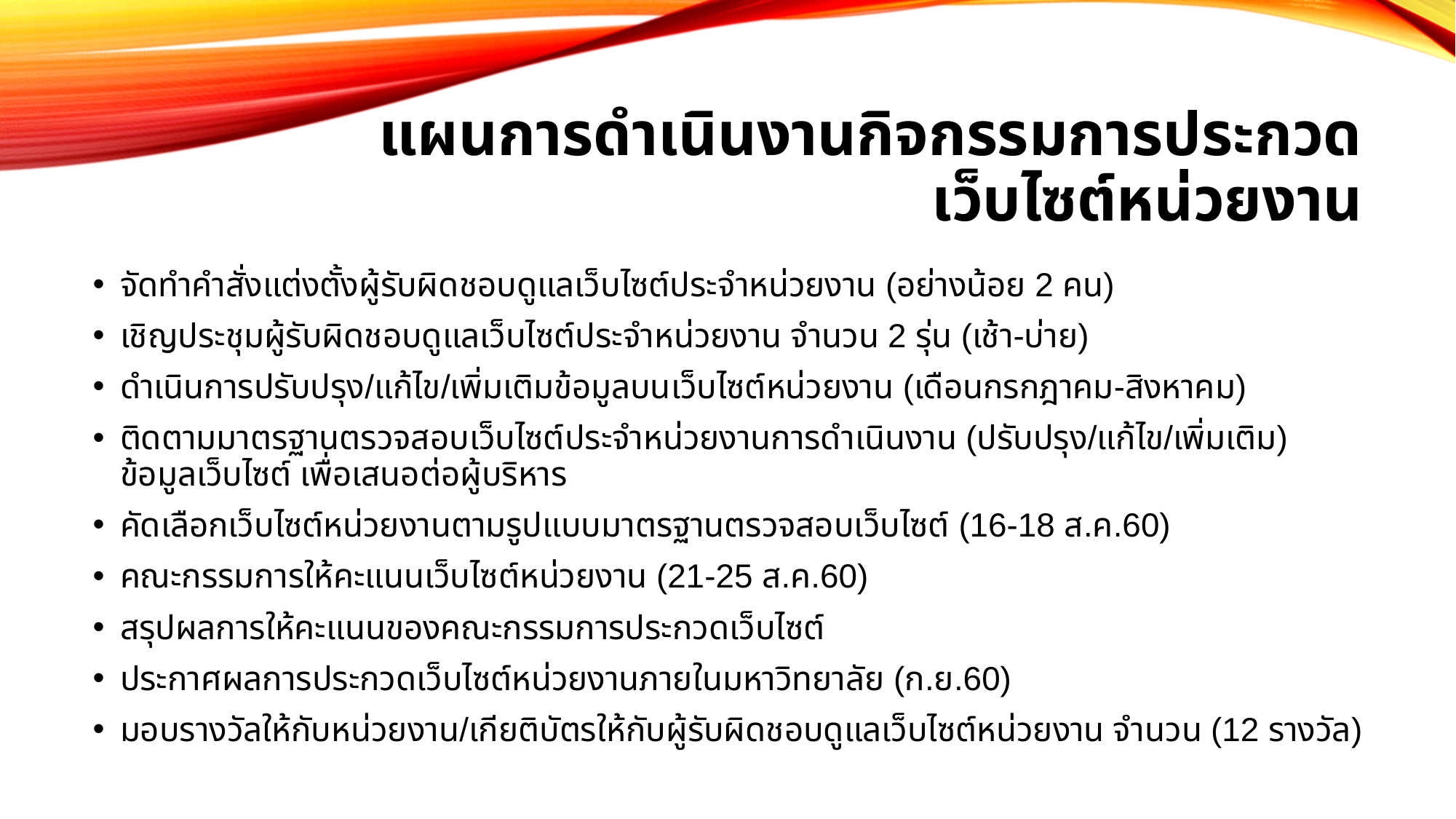

# แผนการดำเนินงานกิจกรรมการประกวดเว็บไซต์หน่วยงาน
จัดทำคำสั่งแต่งตั้งผู้รับผิดชอบดูแลเว็บไซต์ประจำหน่วยงาน (อย่างน้อย 2 คน)
เชิญประชุมผู้รับผิดชอบดูแลเว็บไซต์ประจำหน่วยงาน จำนวน 2 รุ่น (เช้า-บ่าย)
ดำเนินการปรับปรุง/แก้ไข/เพิ่มเติมข้อมูลบนเว็บไซต์หน่วยงาน (เดือนกรกฎาคม-สิงหาคม)
ติดตามมาตรฐานตรวจสอบเว็บไซต์ประจำหน่วยงานการดำเนินงาน (ปรับปรุง/แก้ไข/เพิ่มเติม) ข้อมูลเว็บไซต์ เพื่อเสนอต่อผู้บริหาร
คัดเลือกเว็บไซต์หน่วยงานตามรูปแบบมาตรฐานตรวจสอบเว็บไซต์ (16-18 ส.ค.60)
คณะกรรมการให้คะแนนเว็บไซต์หน่วยงาน (21-25 ส.ค.60)
สรุปผลการให้คะแนนของคณะกรรมการประกวดเว็บไซต์
ประกาศผลการประกวดเว็บไซต์หน่วยงานภายในมหาวิทยาลัย (ก.ย.60)
มอบรางวัลให้กับหน่วยงาน/เกียติบัตรให้กับผู้รับผิดชอบดูแลเว็บไซต์หน่วยงาน จำนวน (12 รางวัล)